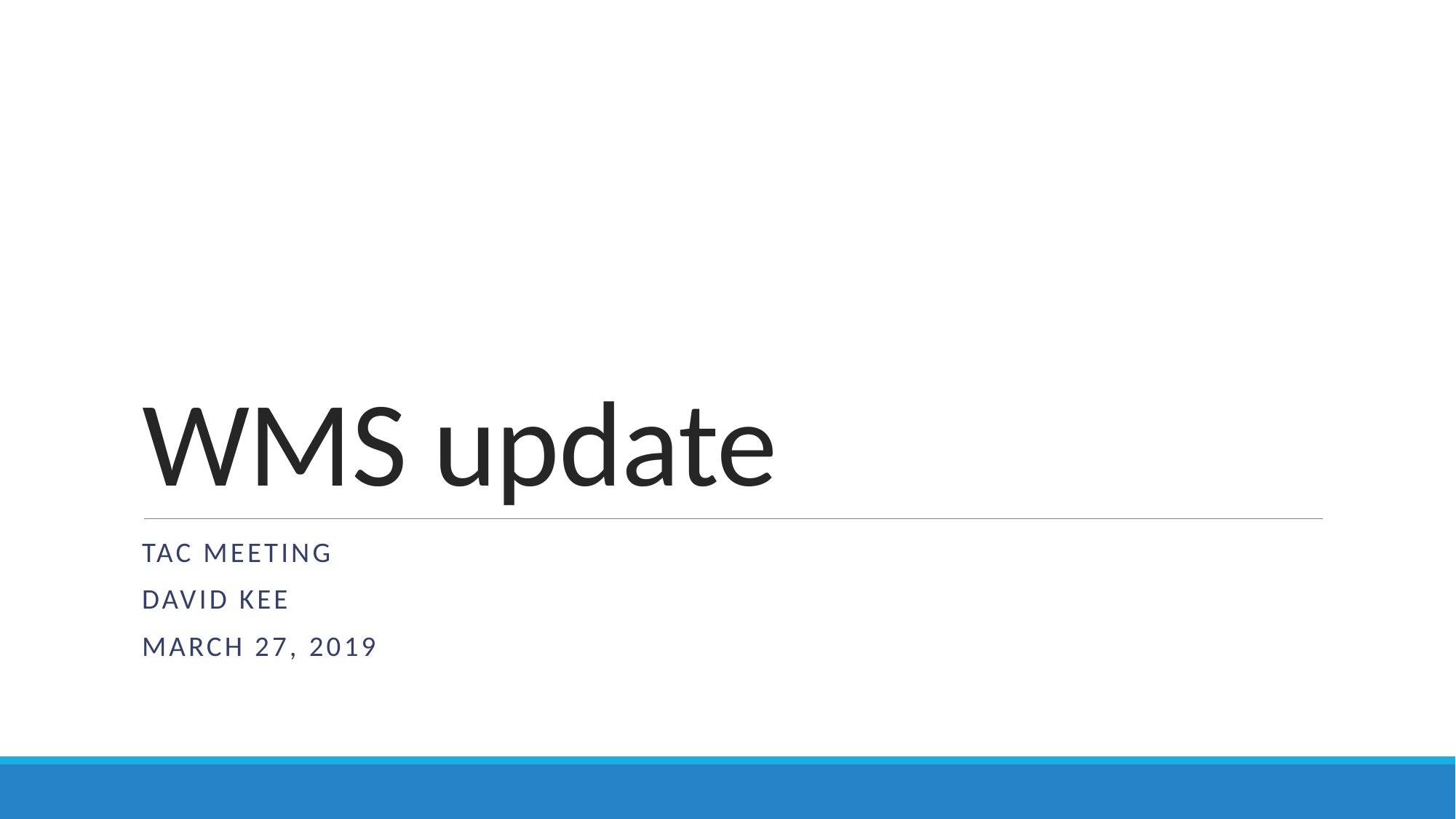

# WMS update
TAC MEETING
David Kee
March 27, 2019